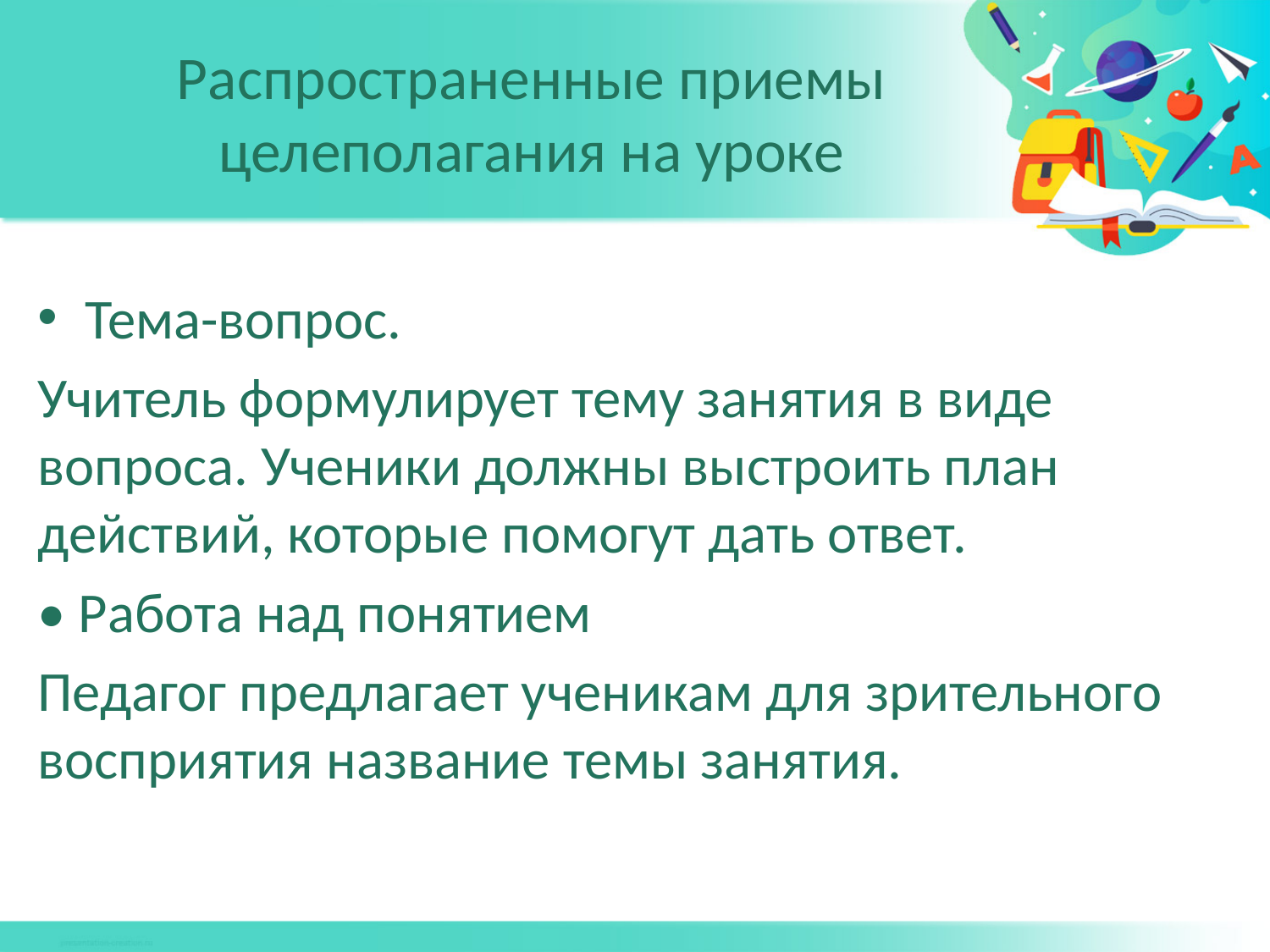

# Распространенные приемы целеполагания на уроке
Тема-вопрос.
Учитель формулирует тему занятия в виде вопроса. Ученики должны выстроить план действий, которые помогут дать ответ.
• Работа над понятием
Педагог предлагает ученикам для зрительного восприятия название темы занятия.